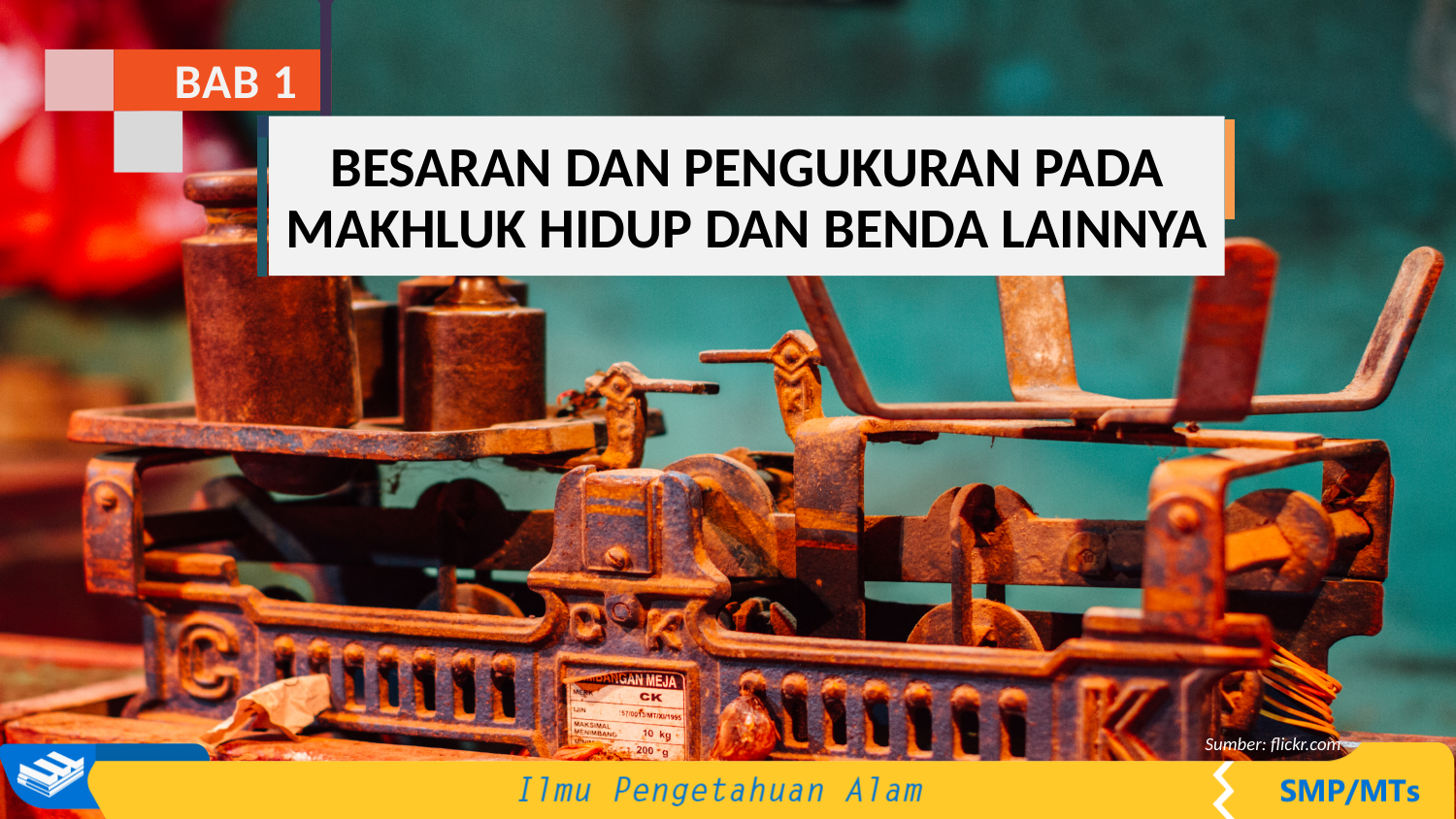

BAB 1

BESARAN DAN PENGUKURAN PADA MAKHLUK HIDUP DAN BENDA LAINNYA

Sumber: flickr.com